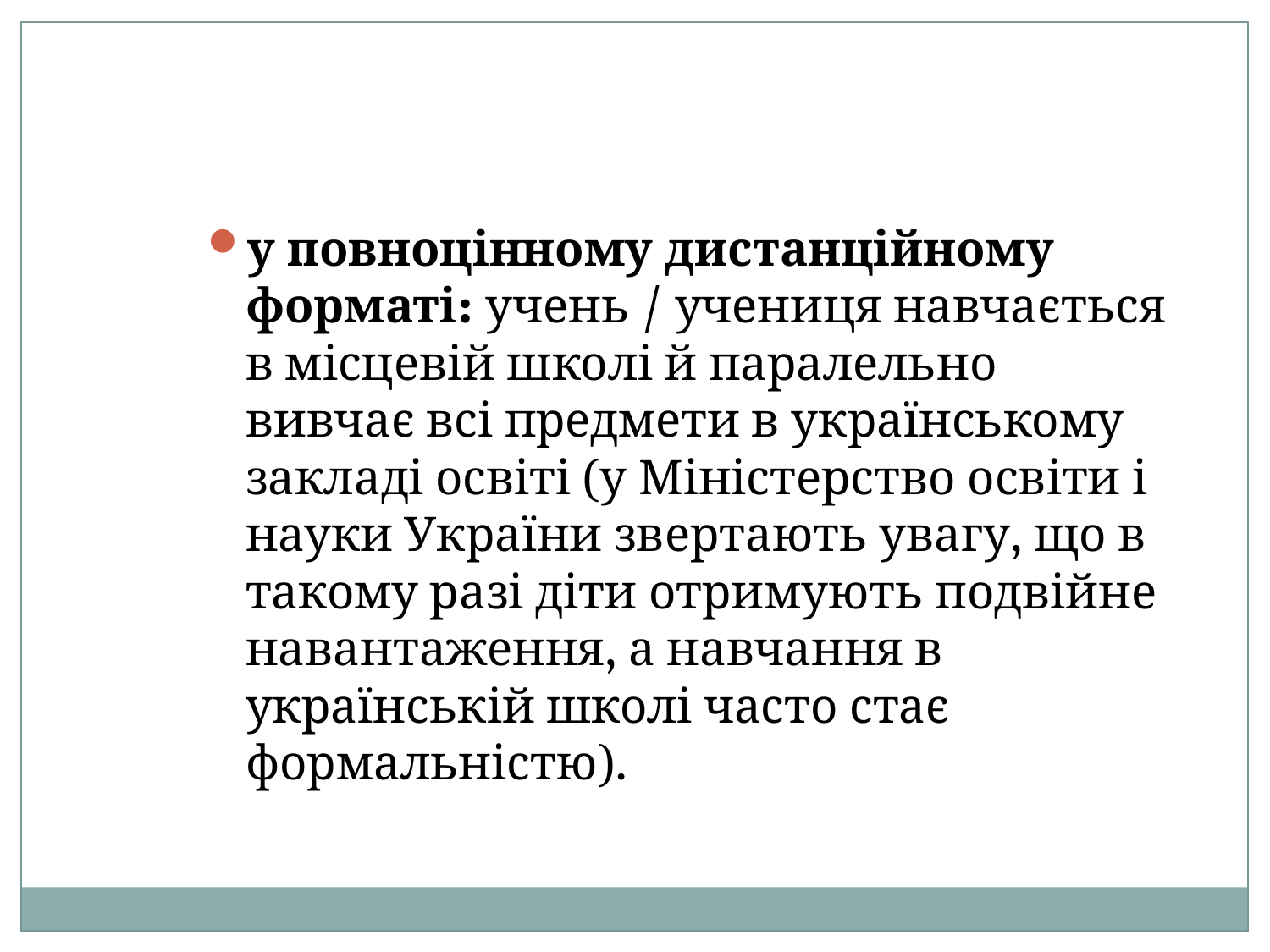

у повноцінному дистанційному форматі: учень / учениця навчається в місцевій школі й паралельно вивчає всі предмети в українському закладі освіті (у Міністерство освіти і науки України звертають увагу, що в такому разі діти отримують подвійне навантаження, а навчання в українській школі часто стає формальністю).